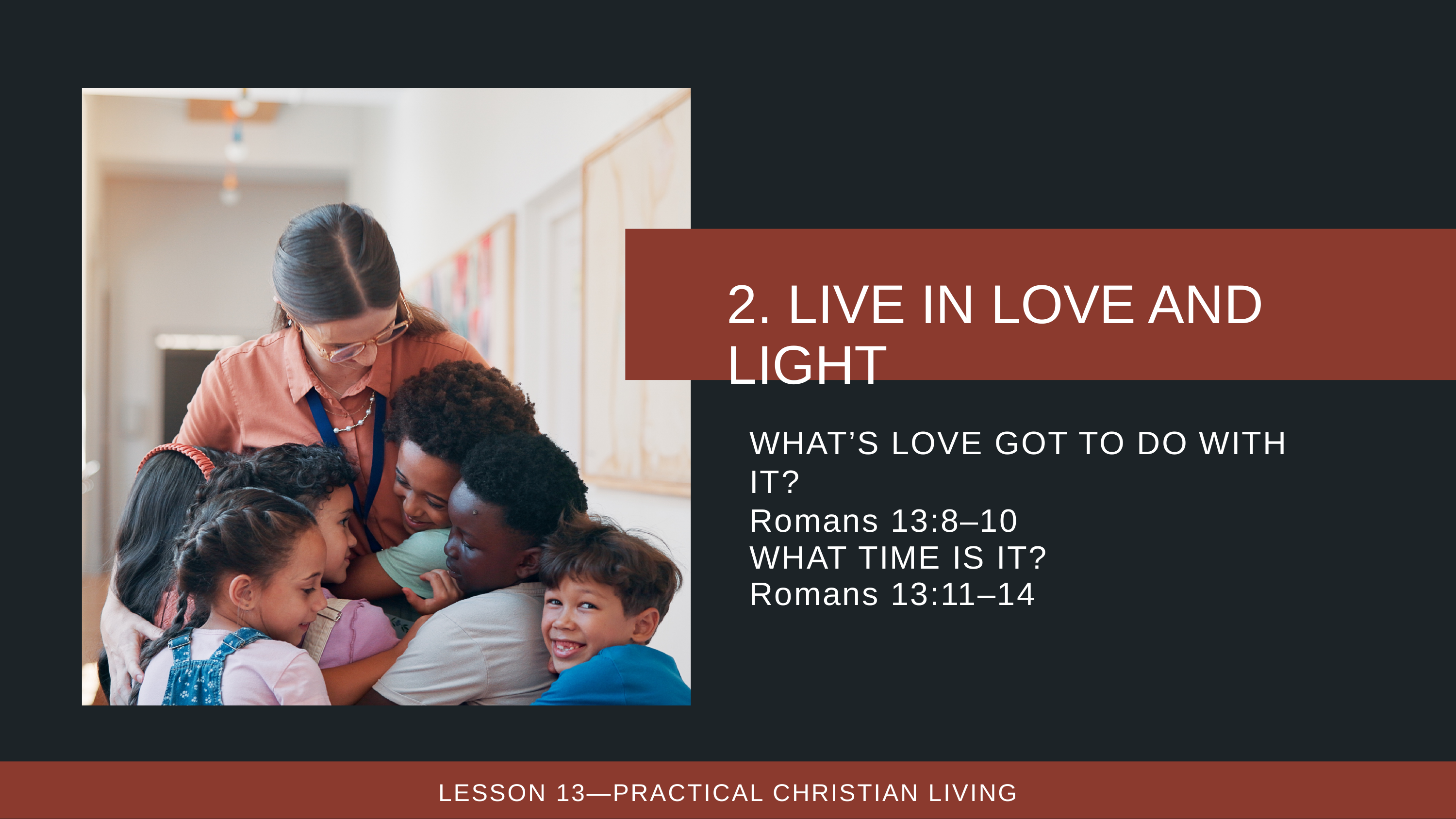

WHAT’S LOVE GOT TO DO WITH IT?
Romans 13:8–10
WHAT TIME IS IT?
Romans 13:11–14